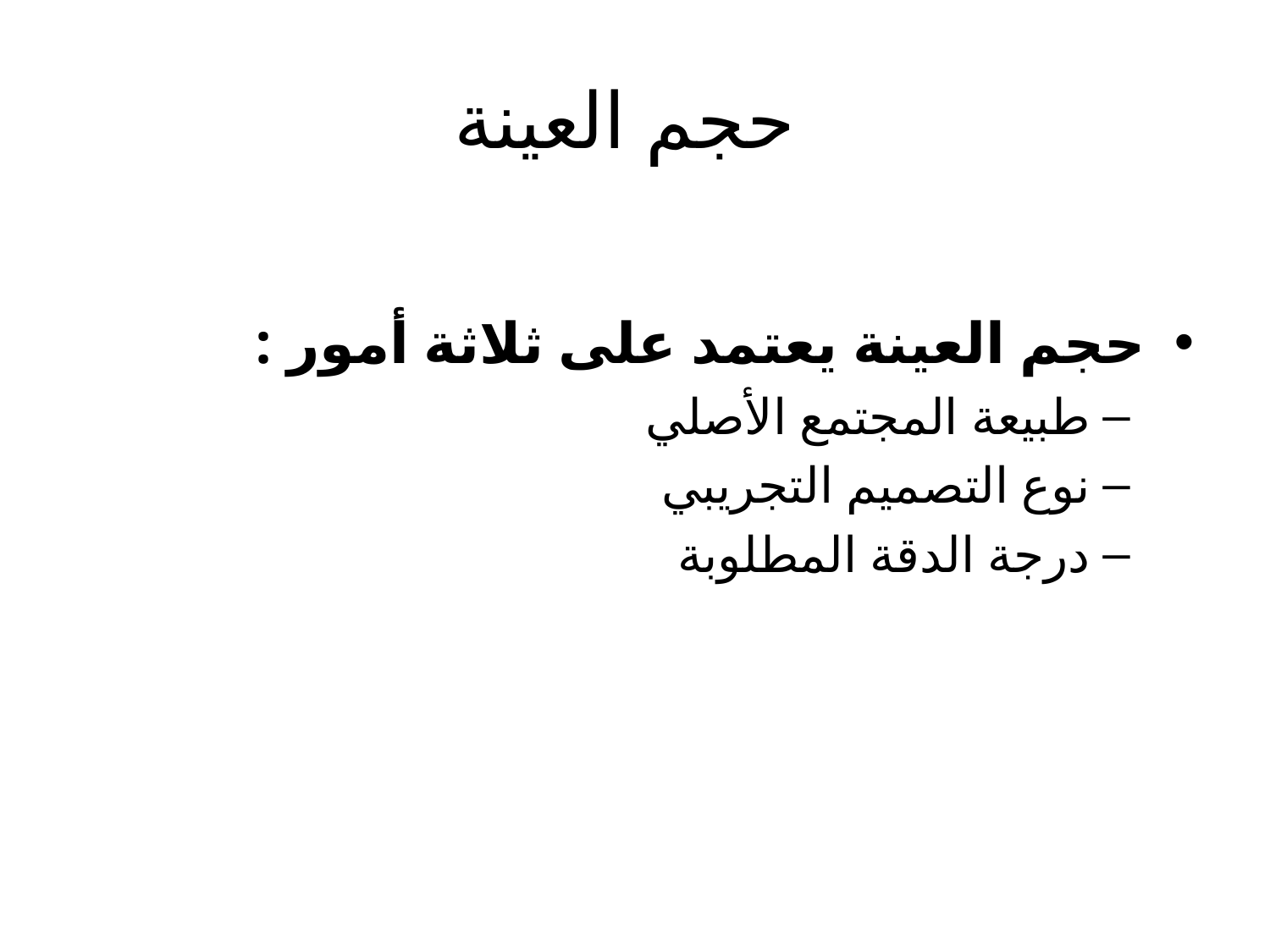

# حجم العينة

حجم العينة يعتمد على ثلاثة أمور :
طبيعة المجتمع الأصلي
نوع التصميم التجريبي
درجة الدقة المطلوبة